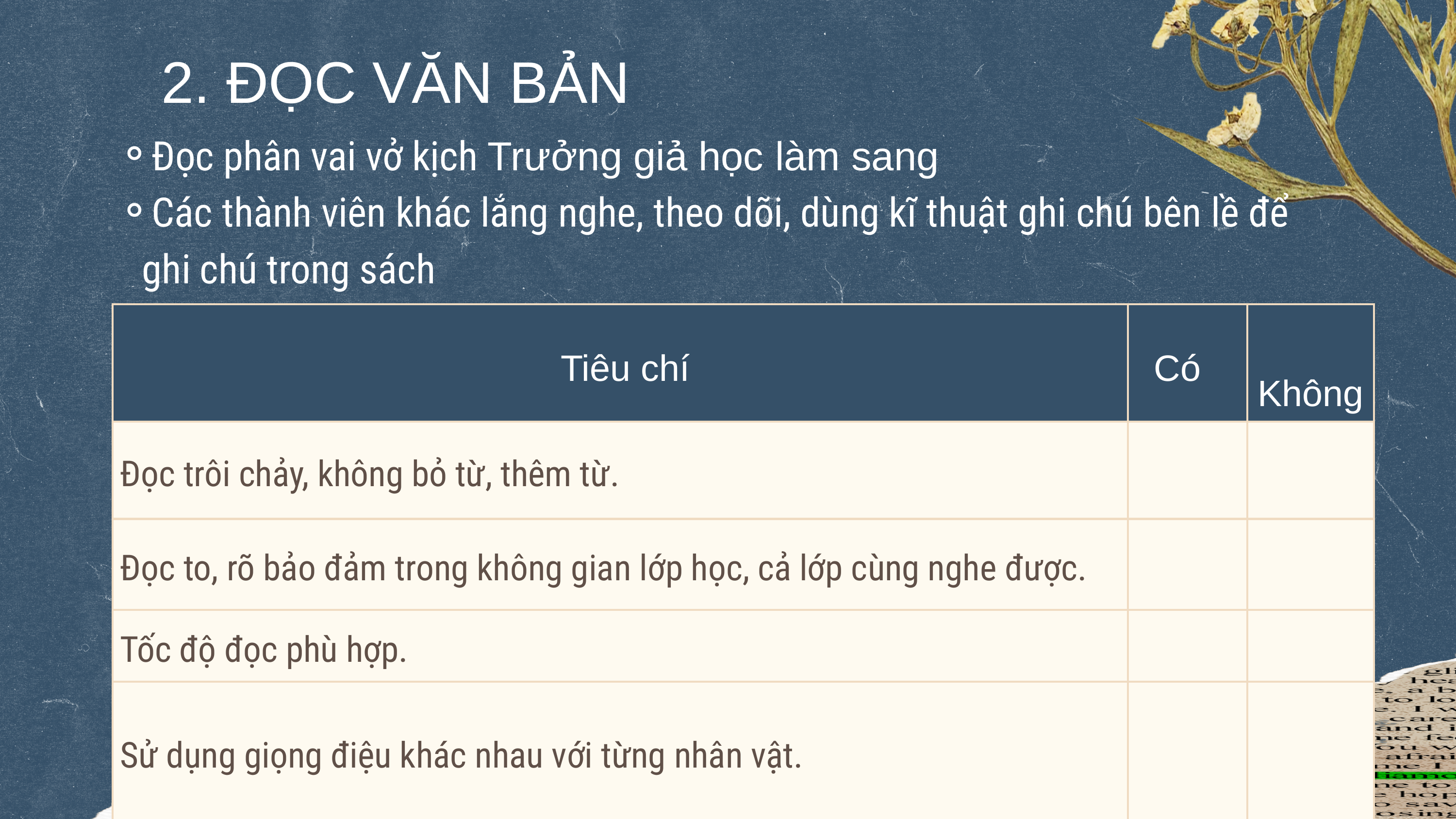

2. ĐỌC VĂN BẢN
Đọc phân vai vở kịch Trưởng giả học làm sang
Các thành viên khác lắng nghe, theo dõi, dùng kĩ thuật ghi chú bên lề để ghi chú trong sách
| Tiêu chí | Có | Không |
| --- | --- | --- |
| Đọc trôi chảy, không bỏ từ, thêm từ. |  |  |
| Đọc to, rõ bảo đảm trong không gian lớp học, cả lớp cùng nghe được. |  |  |
| Tốc độ đọc phù hợp. |  |  |
| Sử dụng giọng điệu khác nhau với từng nhân vật. |  |  |